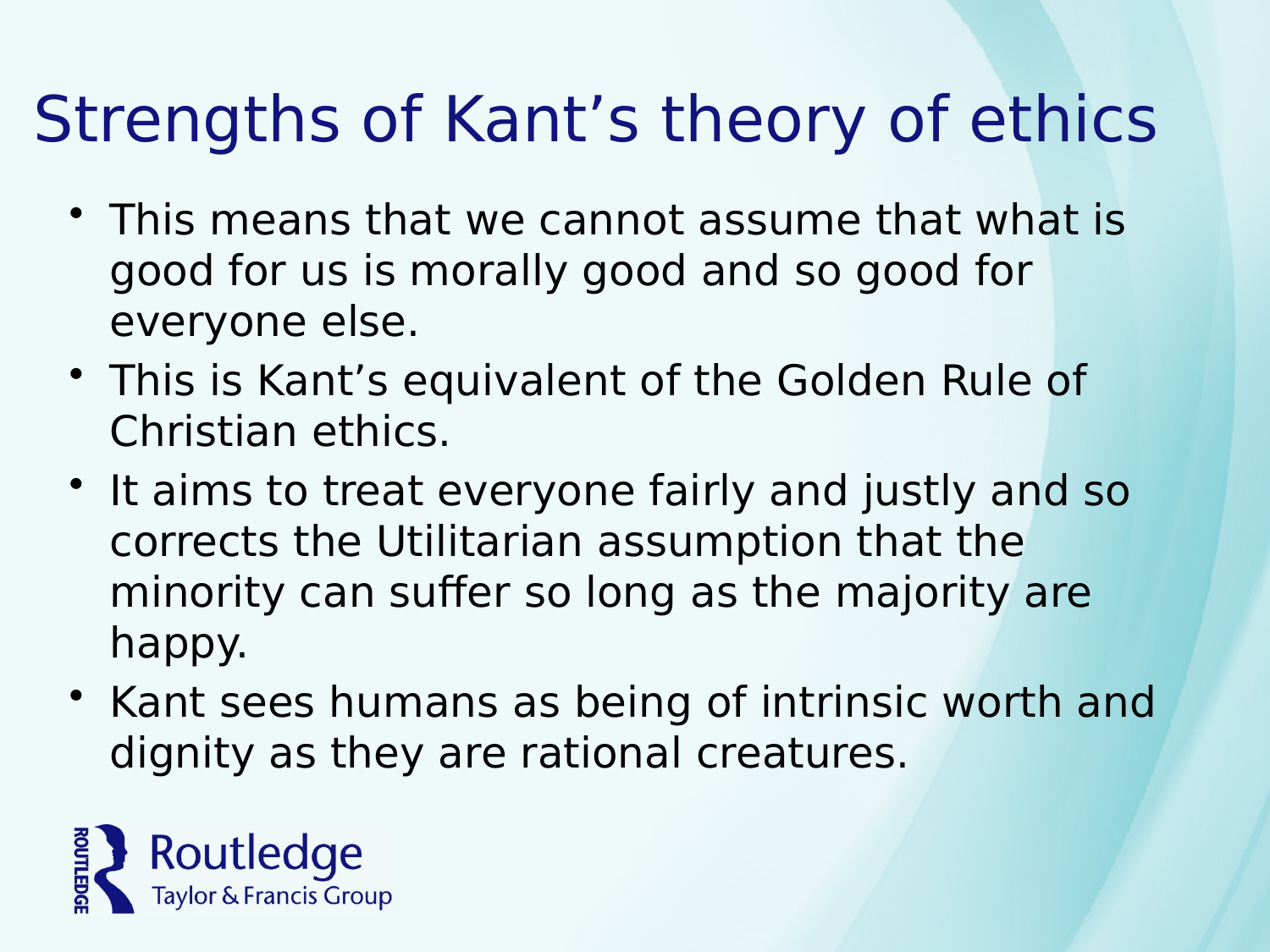

# Strengths of Kant’s theory of ethics
This means that we cannot assume that what is good for us is morally good and so good for everyone else.
This is Kant’s equivalent of the Golden Rule of Christian ethics.
It aims to treat everyone fairly and justly and so corrects the Utilitarian assumption that the minority can suffer so long as the majority are happy.
Kant sees humans as being of intrinsic worth and dignity as they are rational creatures.